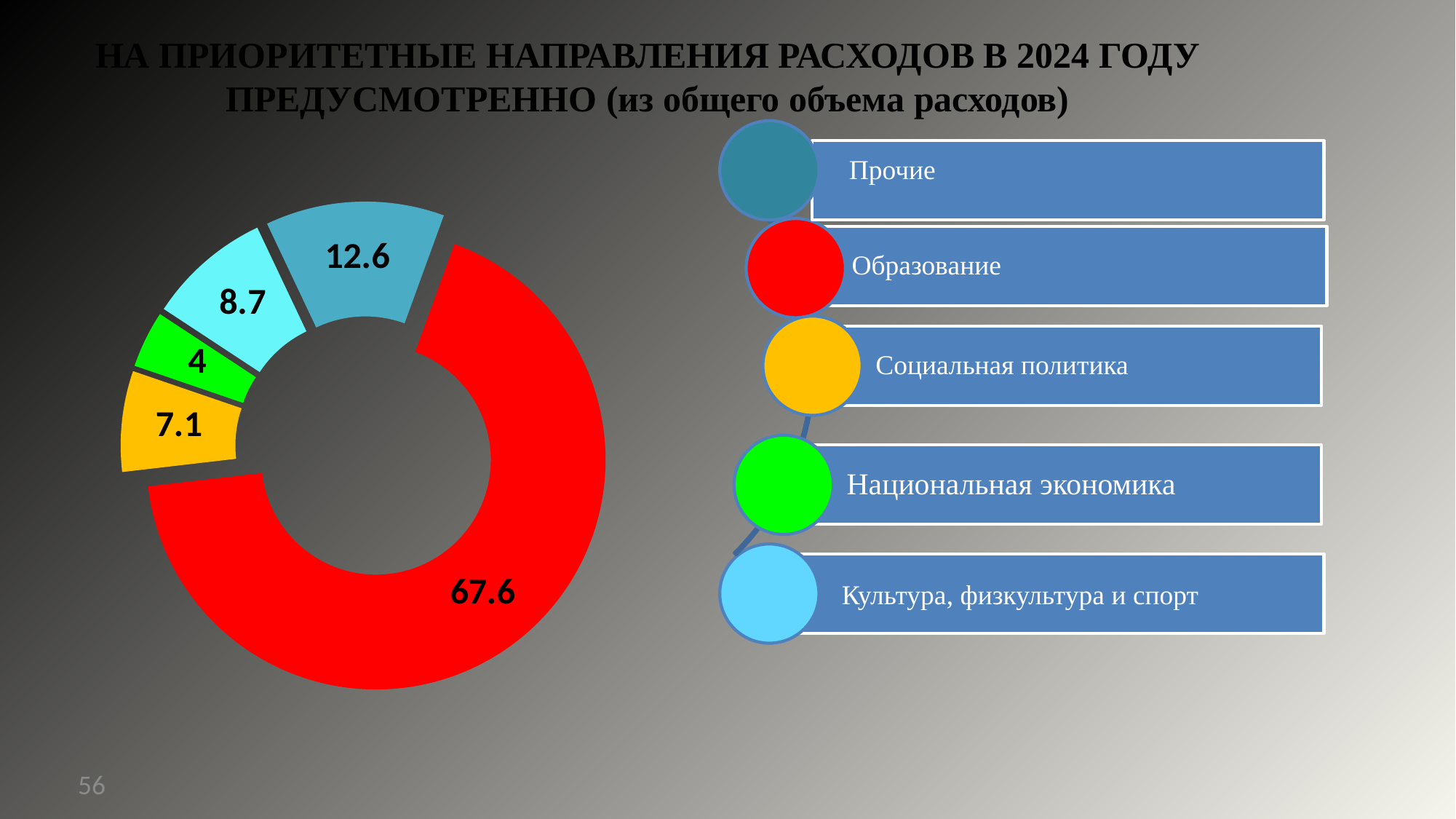

НА ПРИОРИТЕТНЫЕ НАПРАВЛЕНИЯ РАСХОДОВ В 2024 ГОДУ ПРЕДУСМОТРЕННО (из общего объема расходов)

### Chart

| Category | Столбец1 |
|---|---|
| Образование | 67.6 |
| Социальная политика | 7.1 |
| Национальная экономика | 4.0 |
| Культура, физкультура и спорт | 8.7 |
| Прочие | 12.6 |
Прочие

Образование
Социальная политика
Национальная экономика

Культура, физкультура и спорт
56